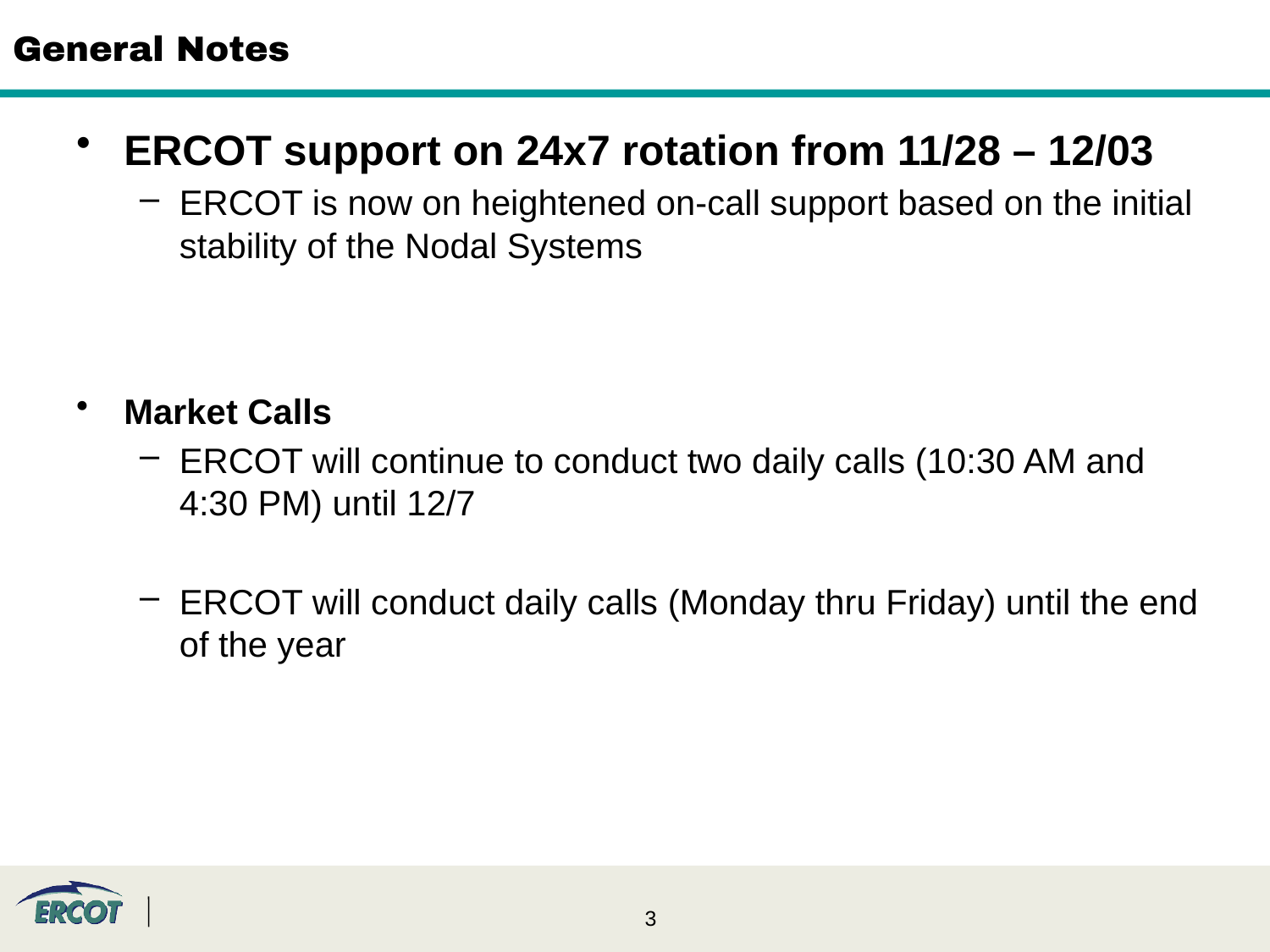

# General Notes
ERCOT support on 24x7 rotation from 11/28 – 12/03
ERCOT is now on heightened on-call support based on the initial stability of the Nodal Systems

Market Calls
ERCOT will continue to conduct two daily calls (10:30 AM and 4:30 PM) until 12/7

ERCOT will conduct daily calls (Monday thru Friday) until the end of the year